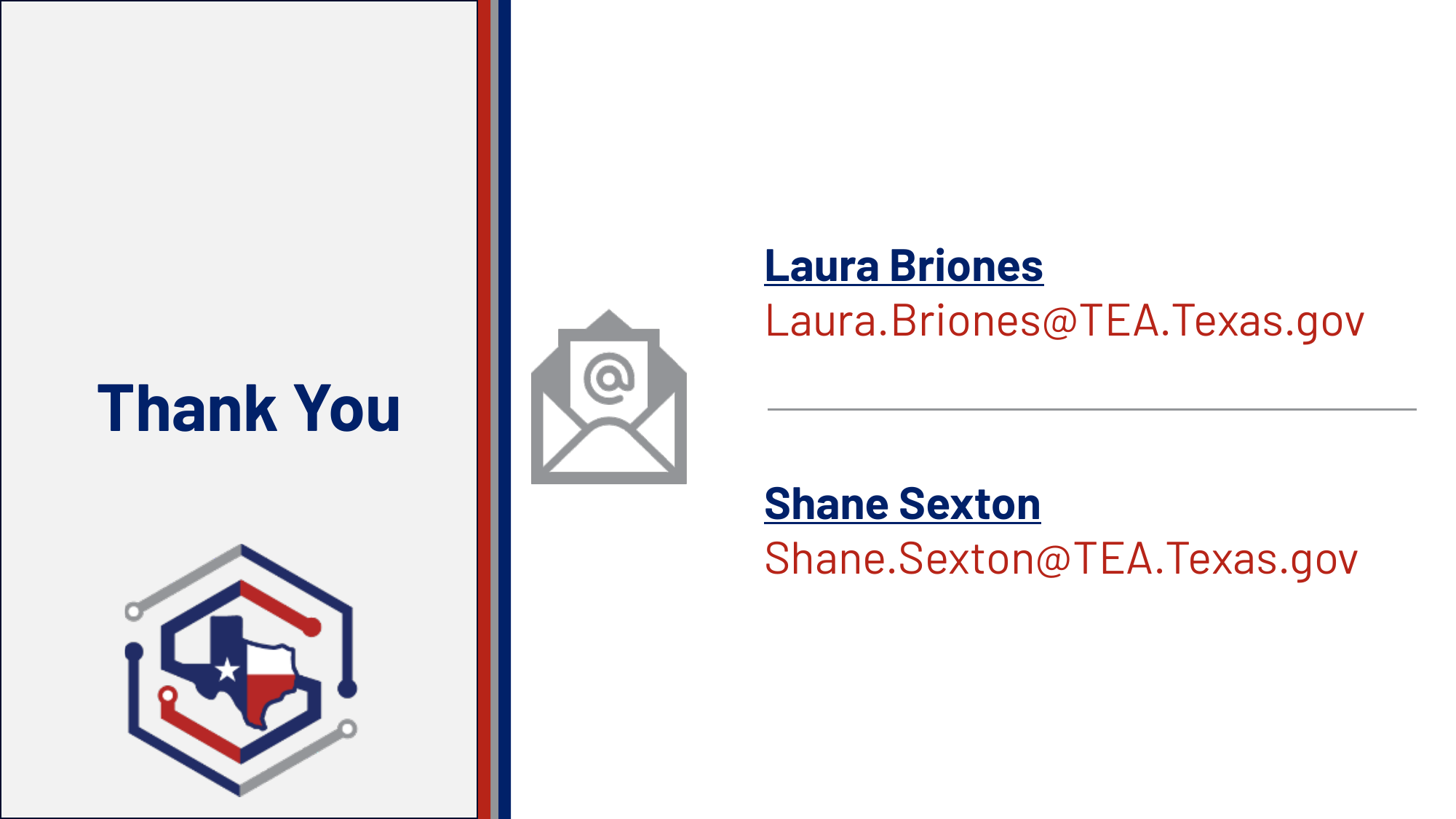

Laura Briones
Laura.Briones@TEA.Texas.gov

Thank You
Shane Sexton
Shane.Sexton@TEA.Texas.gov